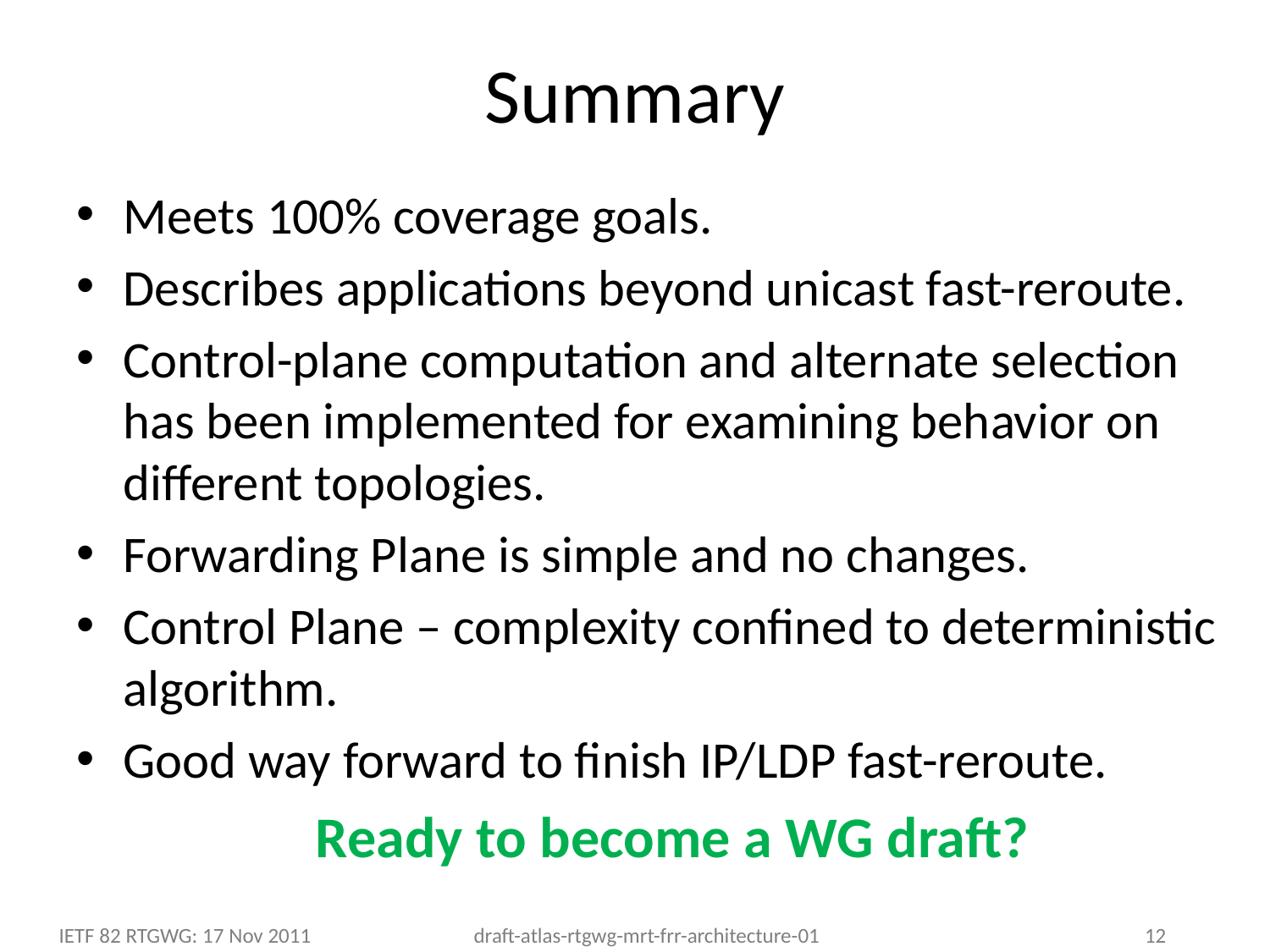

# Summary
Meets 100% coverage goals.
Describes applications beyond unicast fast-reroute.
Control-plane computation and alternate selection has been implemented for examining behavior on different topologies.
Forwarding Plane is simple and no changes.
Control Plane – complexity confined to deterministic algorithm.
Good way forward to finish IP/LDP fast-reroute.
	Ready to become a WG draft?